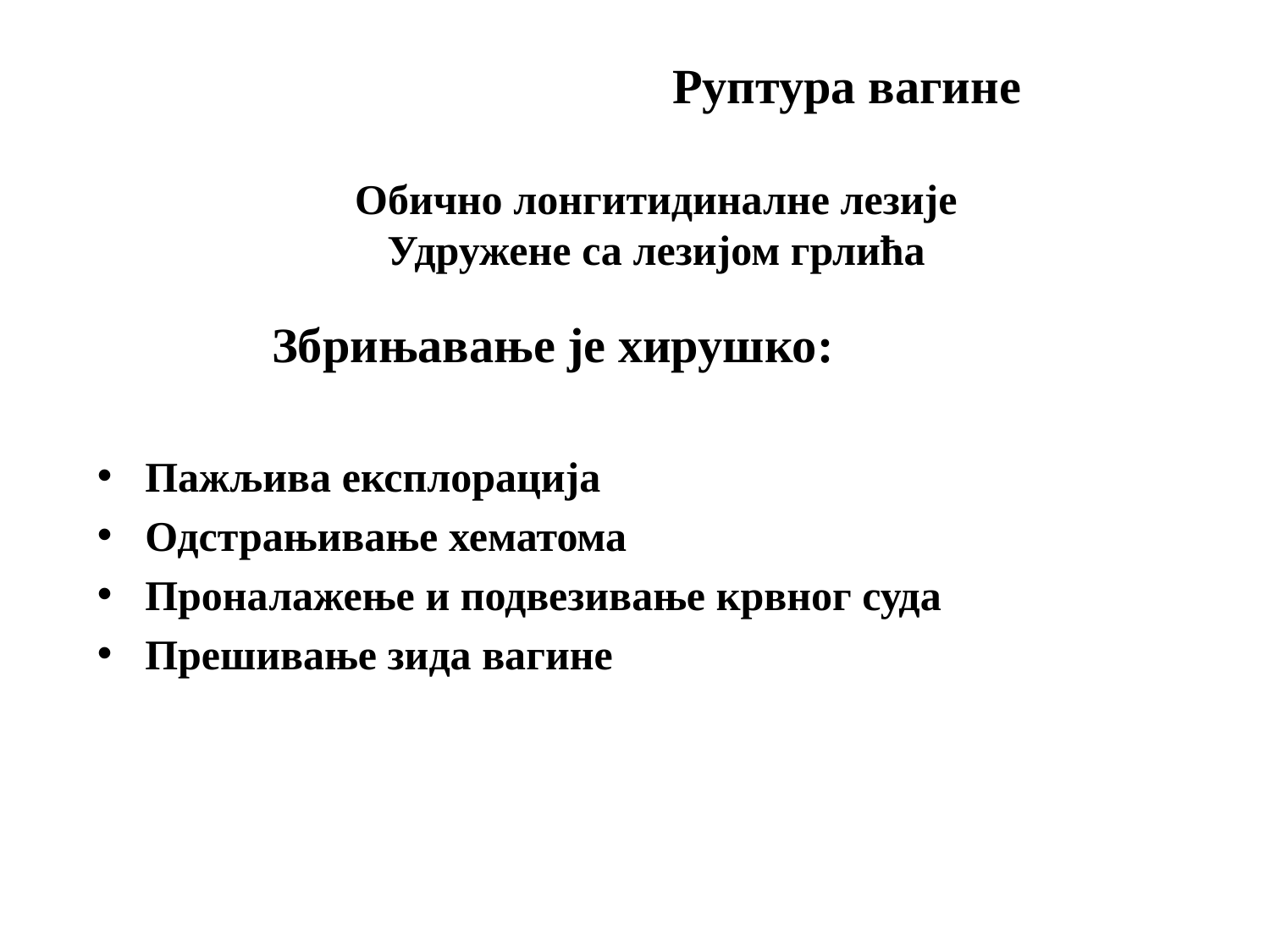

# Руптура вагине Обично лонгитидиналне лезије Удружене са лезијом грлића
		Збрињавање је хирушко:

Пажљива експлорација
Одстрањивање хематома
Проналажење и подвезивање крвног суда
Прешивање зида вагине